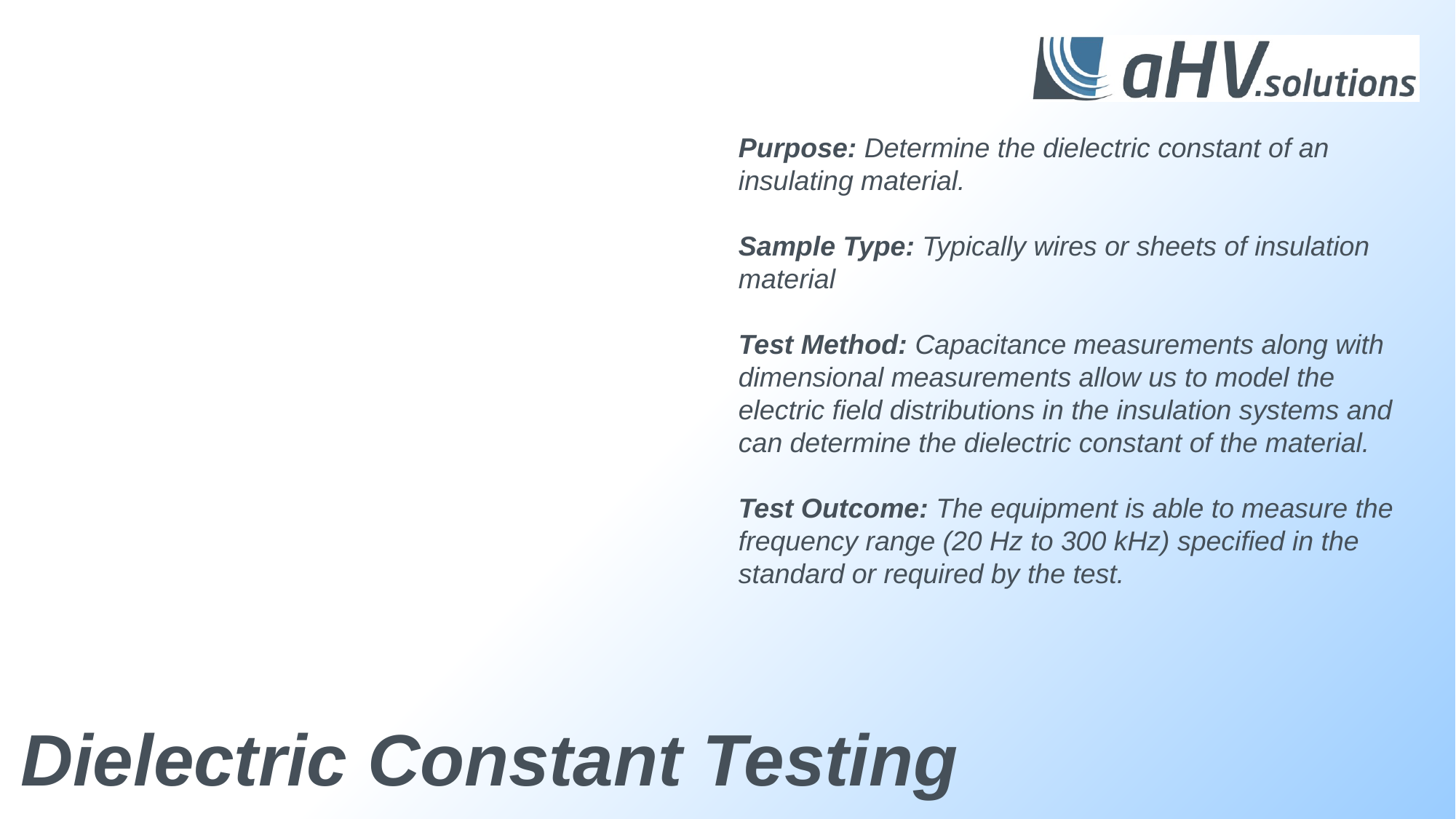

Purpose: Determine the dielectric constant of an insulating material.

Sample Type: Typically wires or sheets of insulation material

Test Method: Capacitance measurements along with dimensional measurements allow us to model the electric field distributions in the insulation systems and can determine the dielectric constant of the material.

Test Outcome: The equipment is able to measure the frequency range (20 Hz to 300 kHz) specified in the standard or required by the test.

Dielectric Constant Testing